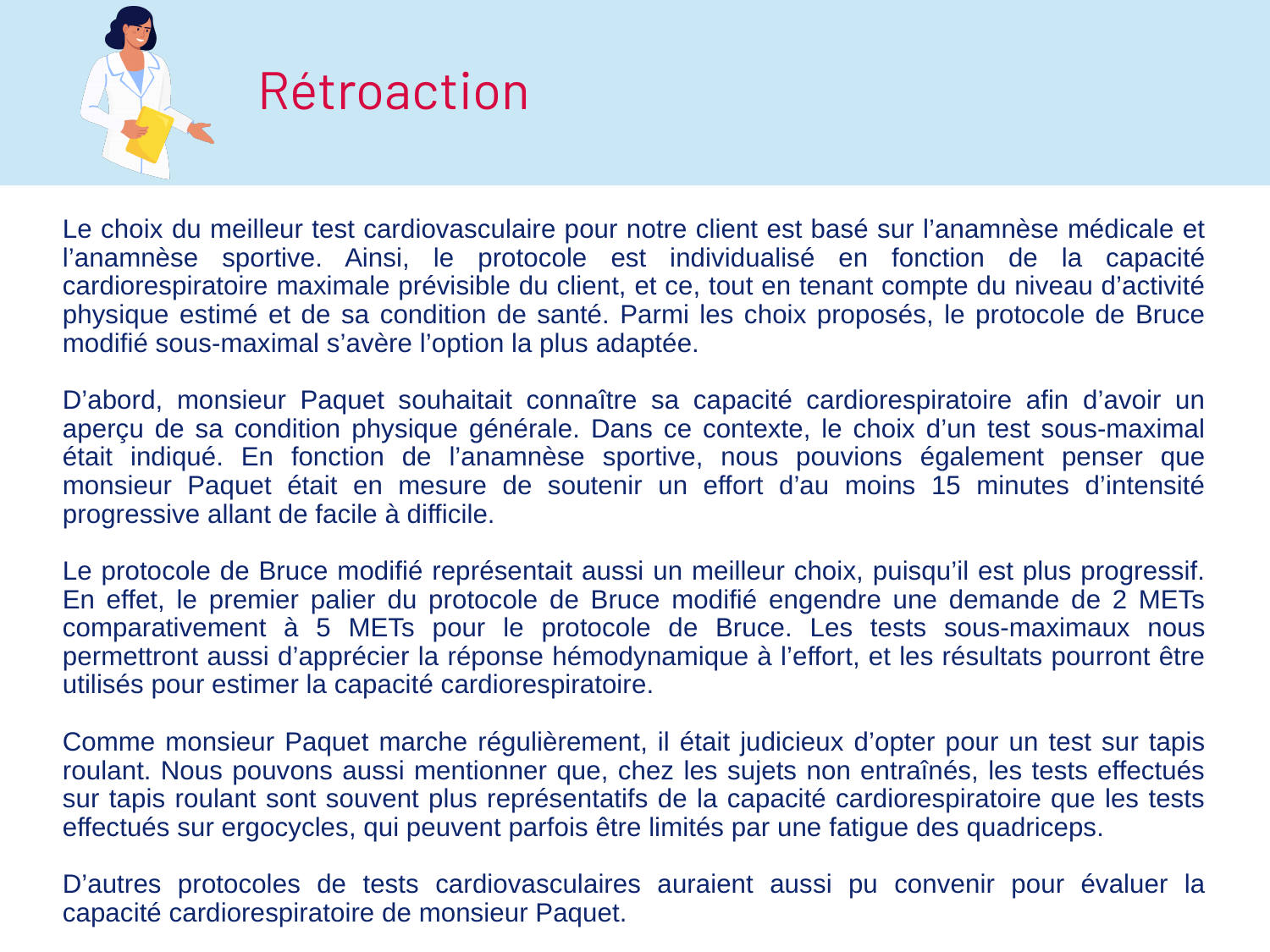

Le choix du meilleur test cardiovasculaire pour notre client est basé sur l’anamnèse médicale et l’anamnèse sportive. Ainsi, le protocole est individualisé en fonction de la capacité cardiorespiratoire maximale prévisible du client, et ce, tout en tenant compte du niveau d’activité physique estimé et de sa condition de santé. Parmi les choix proposés, le protocole de Bruce modifié sous-maximal s’avère l’option la plus adaptée.

D’abord, monsieur Paquet souhaitait connaître sa capacité cardiorespiratoire afin d’avoir un aperçu de sa condition physique générale. Dans ce contexte, le choix d’un test sous-maximal était indiqué. En fonction de l’anamnèse sportive, nous pouvions également penser que monsieur Paquet était en mesure de soutenir un effort d’au moins 15 minutes d’intensité progressive allant de facile à difficile.

Le protocole de Bruce modifié représentait aussi un meilleur choix, puisqu’il est plus progressif. En effet, le premier palier du protocole de Bruce modifié engendre une demande de 2 METs comparativement à 5 METs pour le protocole de Bruce. Les tests sous-maximaux nous permettront aussi d’apprécier la réponse hémodynamique à l’effort, et les résultats pourront être utilisés pour estimer la capacité cardiorespiratoire.

Comme monsieur Paquet marche régulièrement, il était judicieux d’opter pour un test sur tapis roulant. Nous pouvons aussi mentionner que, chez les sujets non entraînés, les tests effectués sur tapis roulant sont souvent plus représentatifs de la capacité cardiorespiratoire que les tests effectués sur ergocycles, qui peuvent parfois être limités par une fatigue des quadriceps.

D’autres protocoles de tests cardiovasculaires auraient aussi pu convenir pour évaluer la capacité cardiorespiratoire de monsieur Paquet.